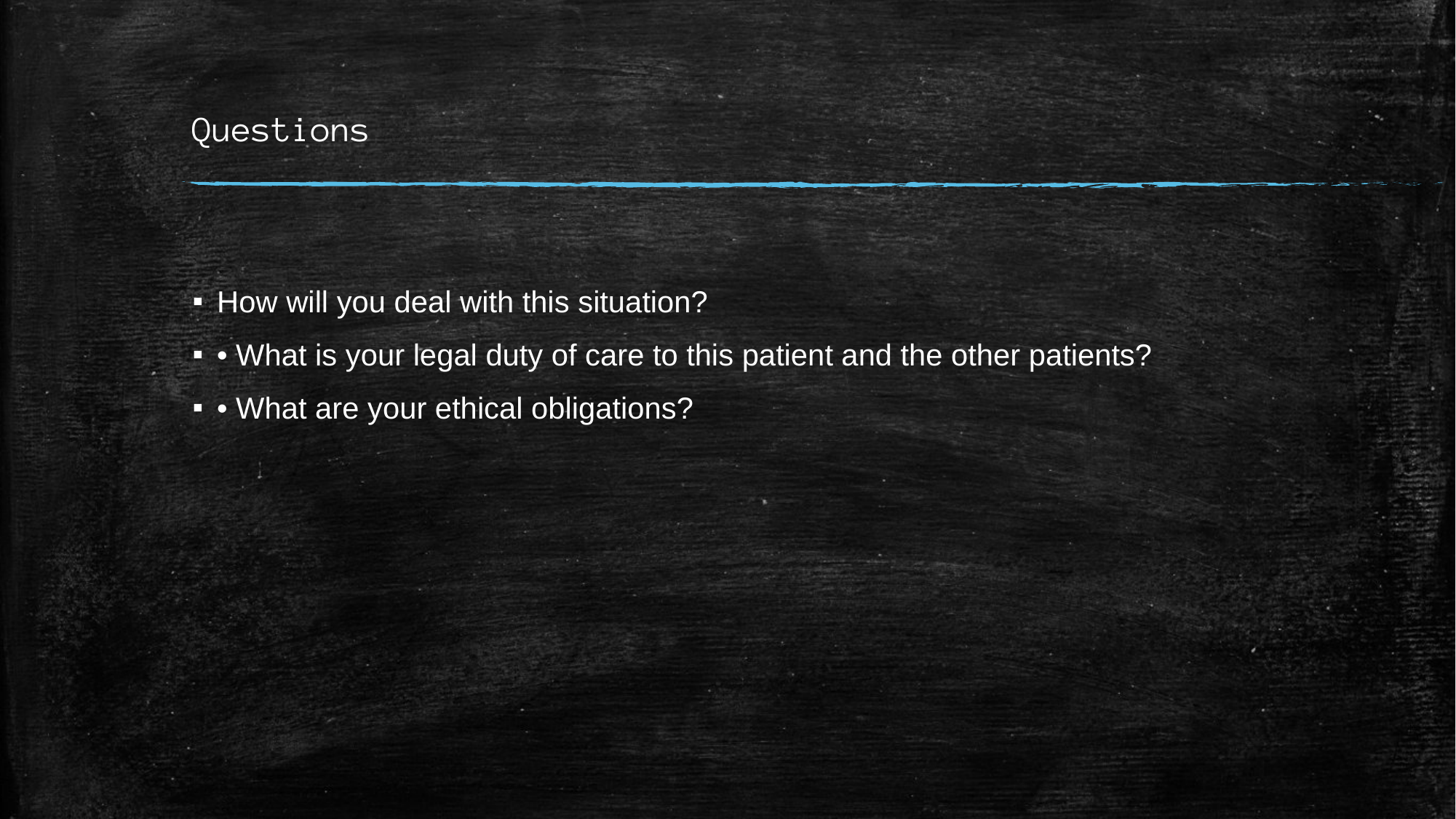

# Questions

How will you deal with this situation?
• What is your legal duty of care to this patient and the other patients?
• What are your ethical obligations?